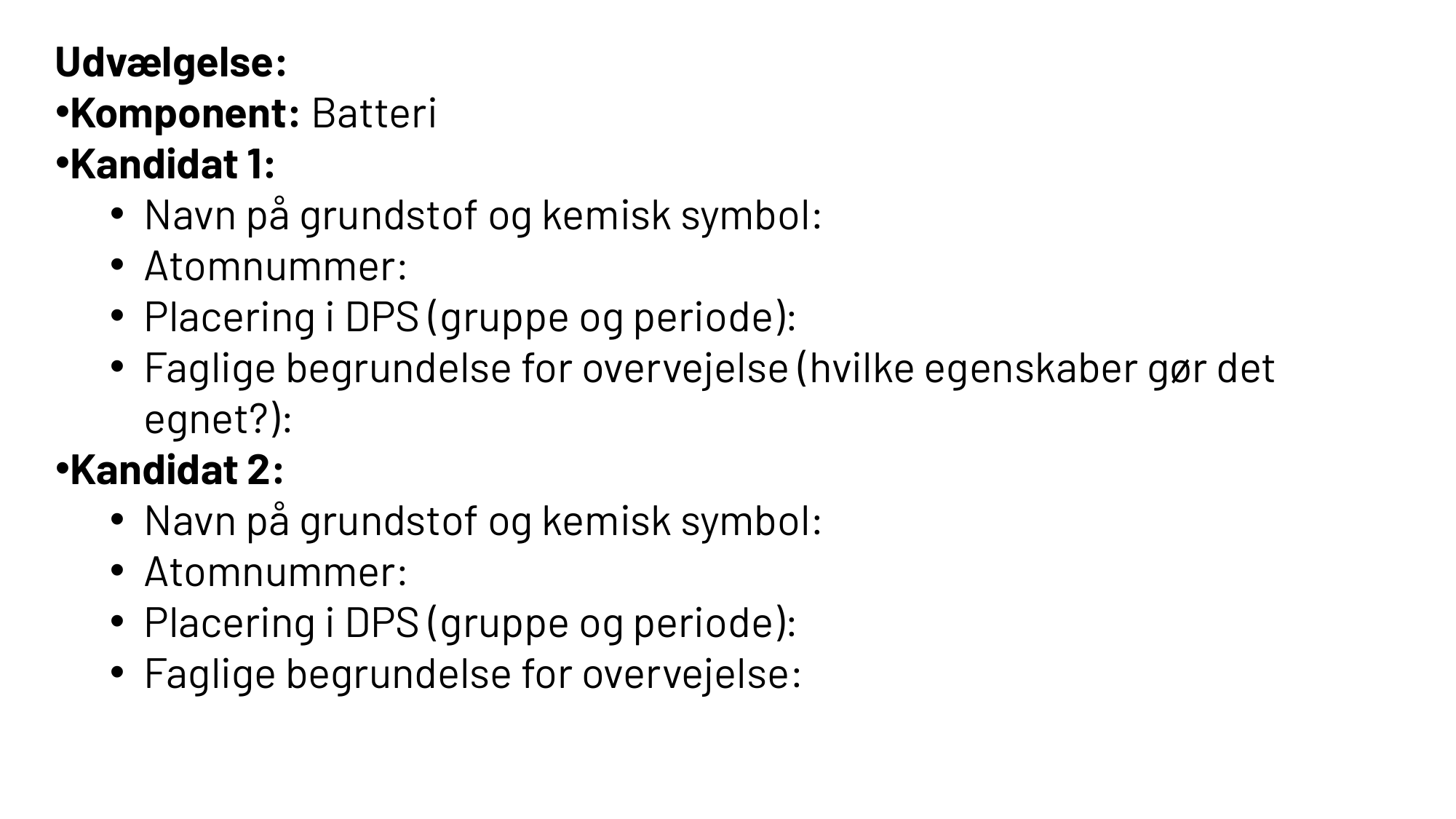

Udvælgelse:
Komponent: Batteri
Kandidat 1:
Navn på grundstof og kemisk symbol:
Atomnummer:
Placering i DPS (gruppe og periode):
Faglige begrundelse for overvejelse (hvilke egenskaber gør det egnet?):
Kandidat 2:
Navn på grundstof og kemisk symbol:
Atomnummer:
Placering i DPS (gruppe og periode):
Faglige begrundelse for overvejelse: